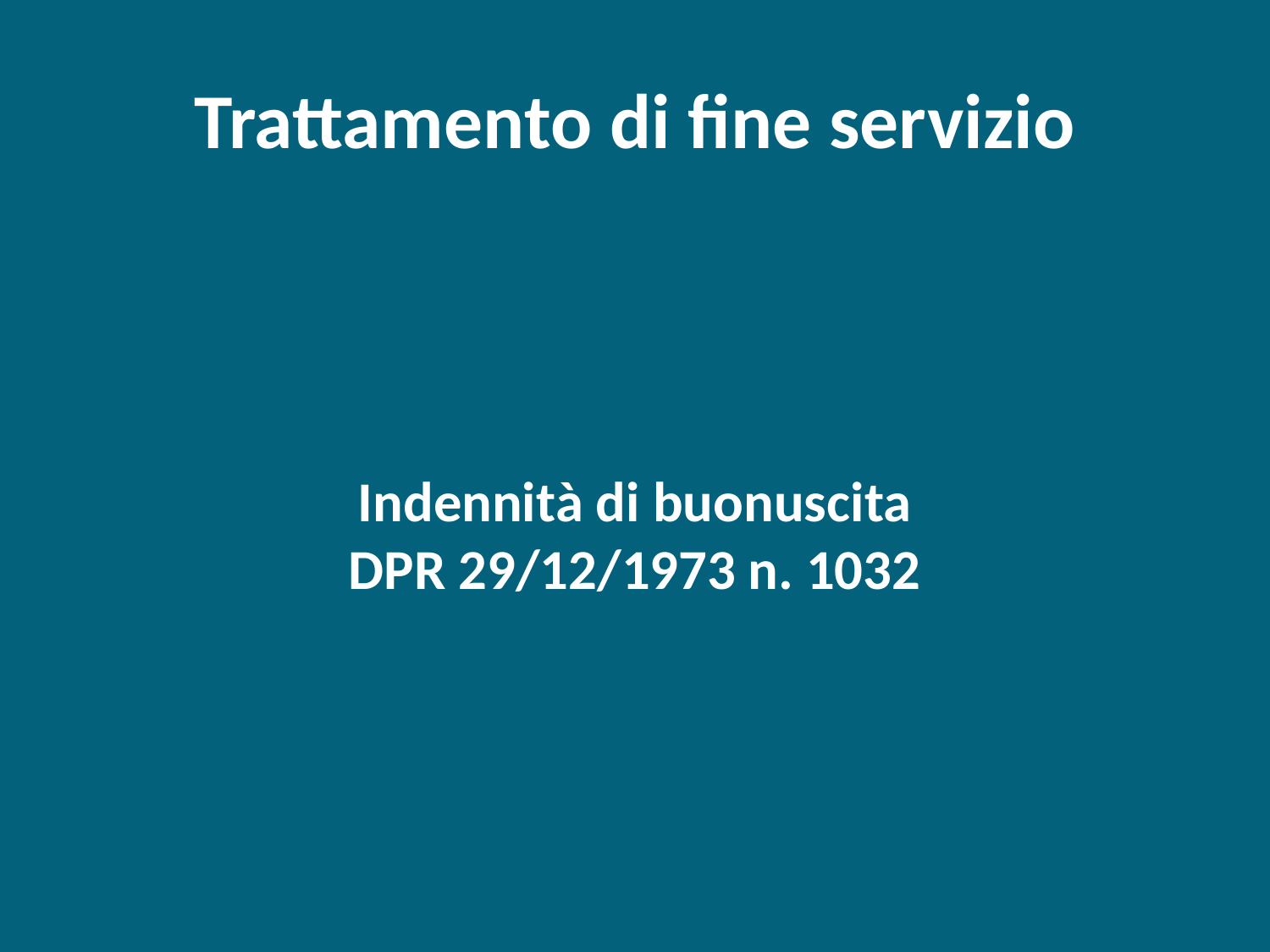

# Trattamento di fine servizio

Indennità di buonuscita
DPR 29/12/1973 n. 1032